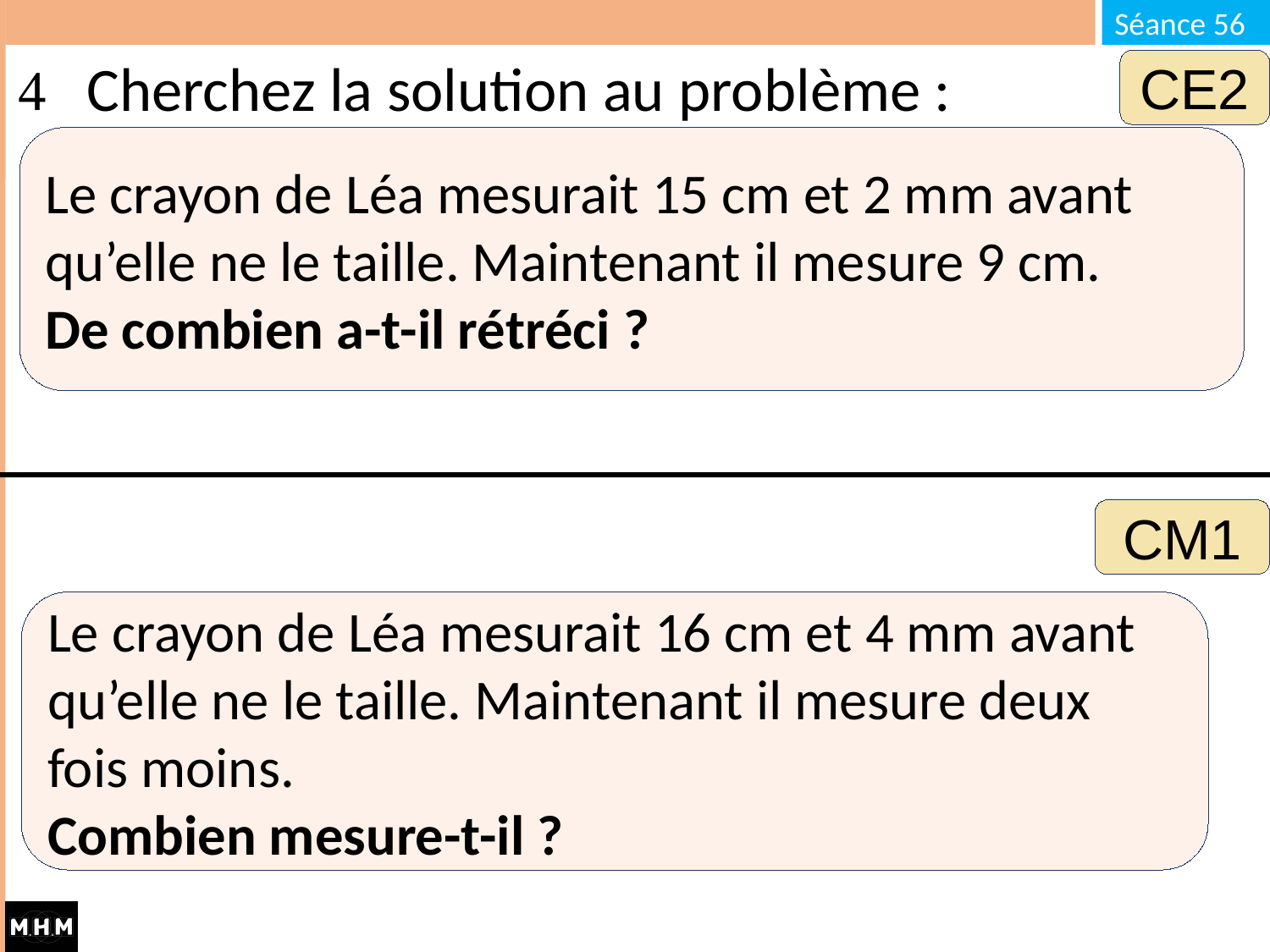

# Cherchez la solution au problème :
CE2
Le crayon de Léa mesurait 15 cm et 2 mm avant qu’elle ne le taille. Maintenant il mesure 9 cm.
De combien a-t-il rétréci ?

CM1
Le crayon de Léa mesurait 16 cm et 4 mm avant qu’elle ne le taille. Maintenant il mesure deux fois moins.
Combien mesure-t-il ?